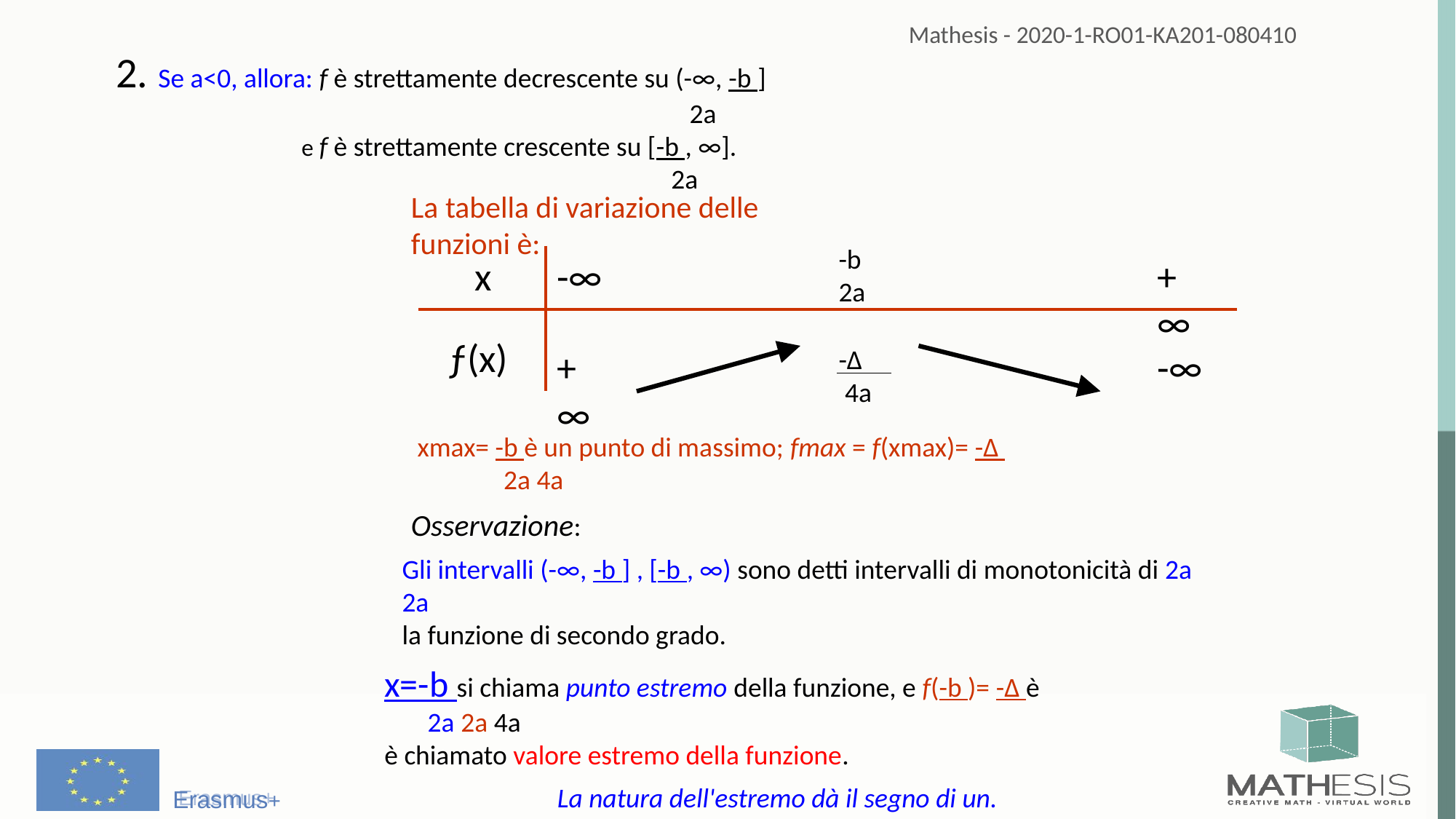

2. Se a<0, allora: f è strettamente decrescente su (-∞, -b ]
                                                                                             2a
                                  e f è strettamente crescente su [-b , ∞].
                                                                                          2a
La tabella di variazione delle funzioni è:
-b
2a
x
-∞
+∞
ƒ(x)
+∞
-Δ
 4a
-∞
 xmax= -b è un punto di massimo; fmax = f(xmax)= -Δ
               2a 4a
Osservazione:
Gli intervalli (-∞, -b ] , [-b , ∞) sono detti intervalli di monotonicità di 2a 2a
la funzione di secondo grado.
x=-b si chiama punto estremo della funzione, e f(-b )= -Δ è
       2a 2a 4a
è chiamato valore estremo della funzione.
La natura dell'estremo dà il segno di un.